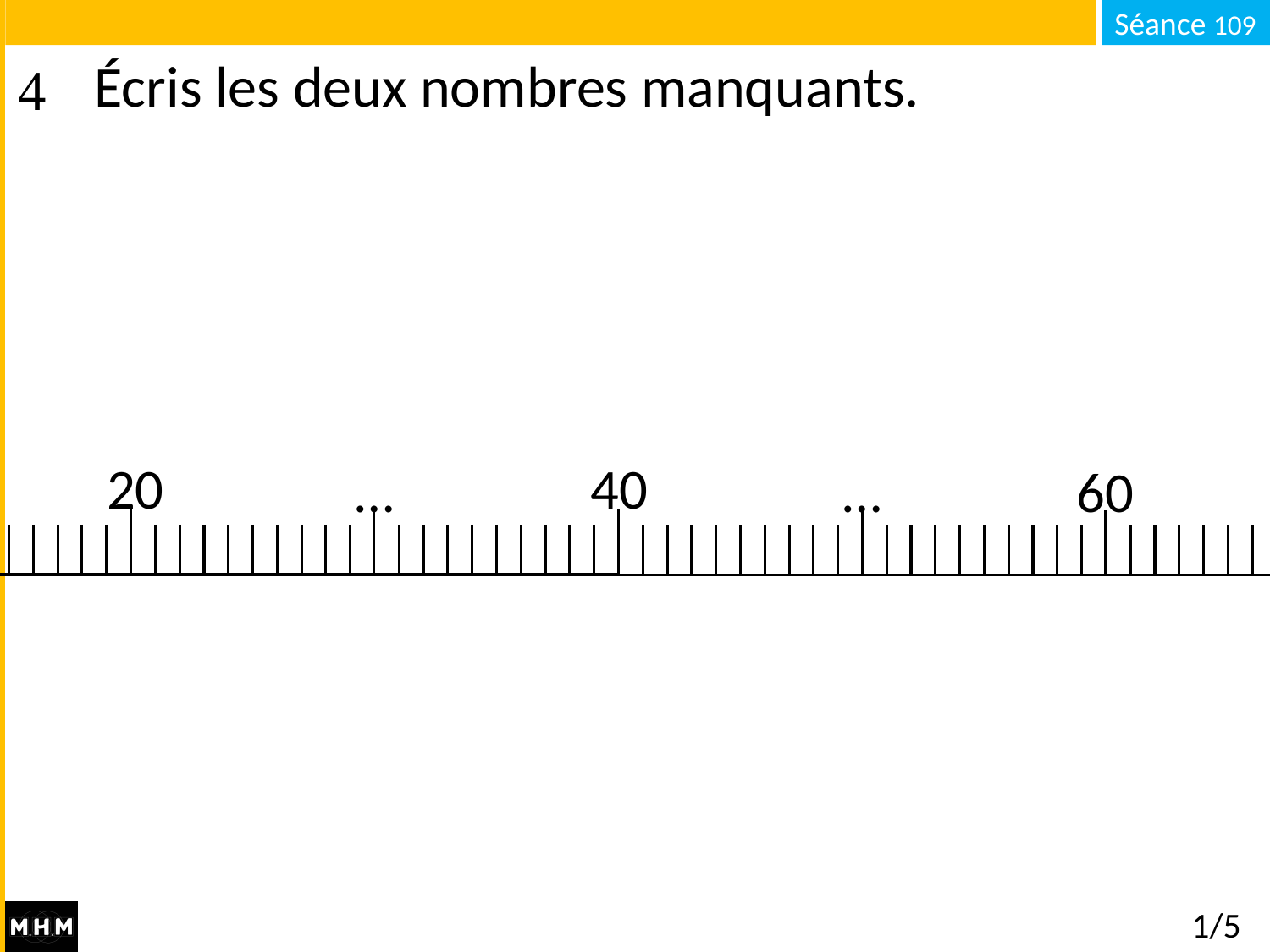

# Écris les deux nombres manquants.
20
40
…
60
…
1/5